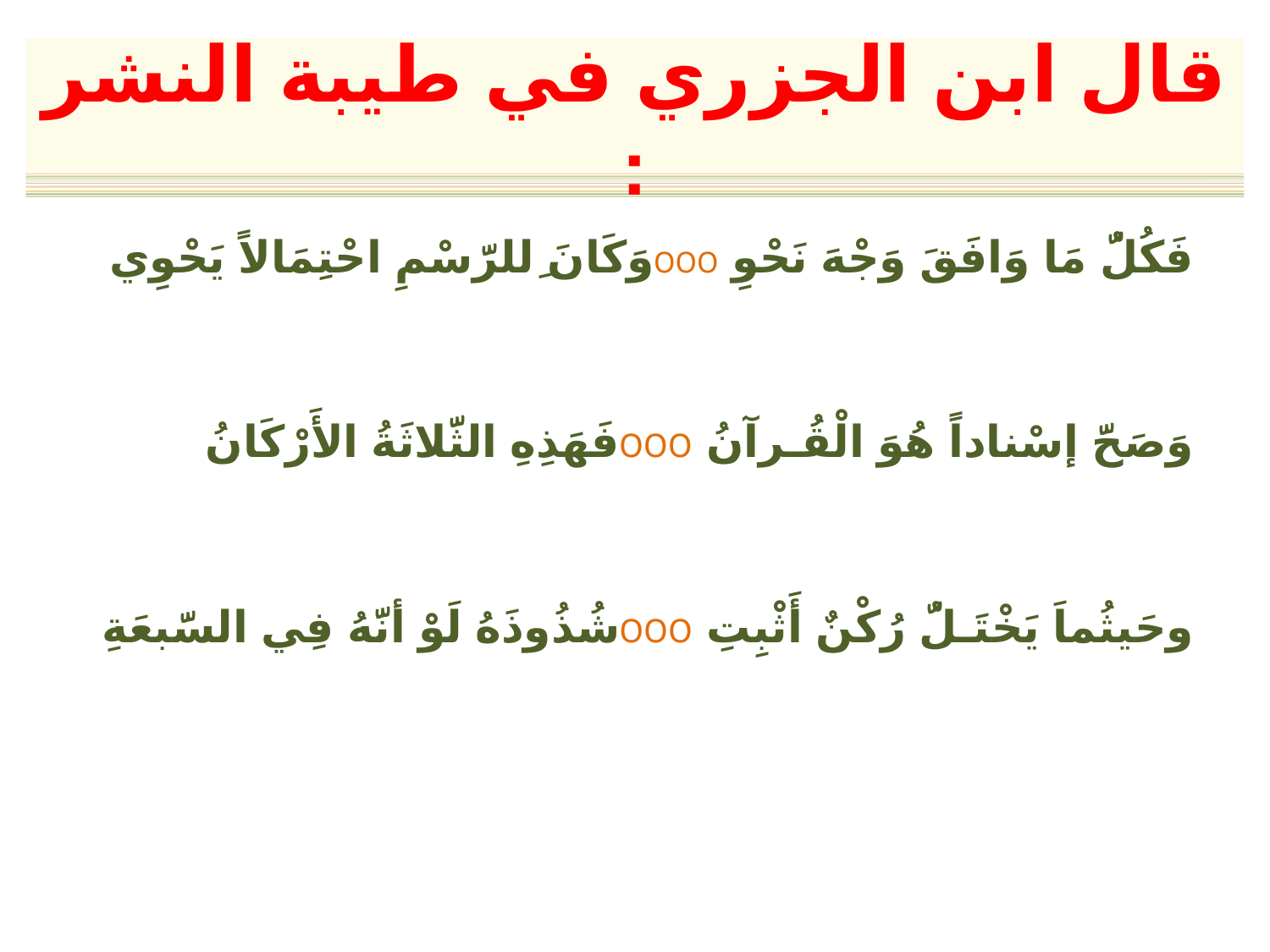

قال ابن الجزري في طيبة النشر :
فَكُلُّ مَا وَافَقَ وَجْهَ نَحْوِ OOOوَكَانَ ِللرَّسْمِ احْتِمَالاً يَحْوِي

وَصَحَّ إسْناداً هُوَ الْقُـرآنُ OOOفَهَذِهِ الثَّلاثَةُ الأَرْكَانُ

وحَيثُماَ يَخْتَـلُّ رُكْنٌ أَثْبِتِ OOOشُذُوذَهُ لَوْ أنَّهُ فِي السَّبعَةِ